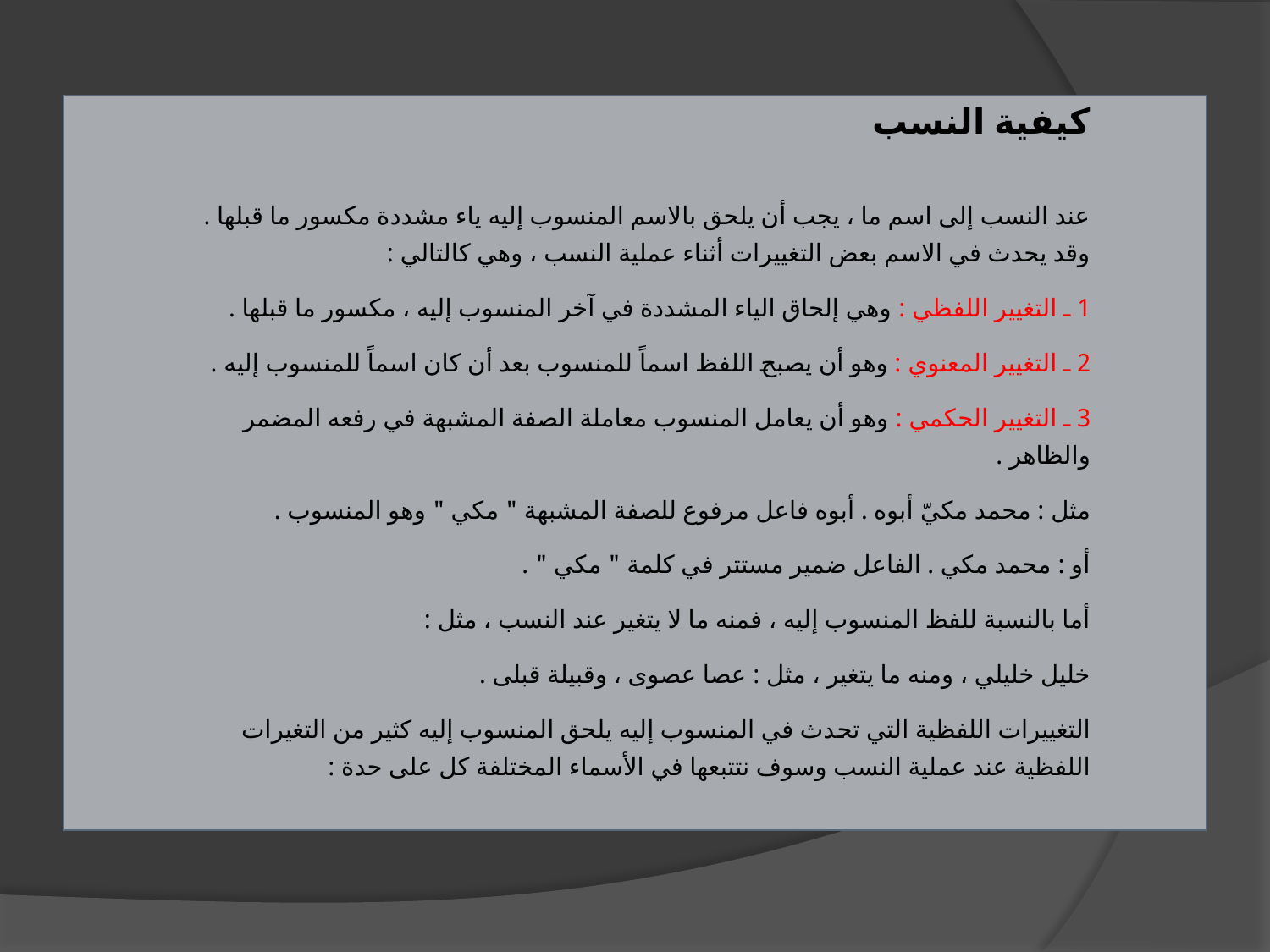

| كيفية النسب عند النسب إلى اسم ما ، يجب أن يلحق بالاسم المنسوب إليه ياء مشددة مكسور ما قبلها . وقد يحدث في الاسم بعض التغييرات أثناء عملية النسب ، وهي كالتالي : 1 ـ التغيير اللفظي : وهي إلحاق الياء المشددة في آخر المنسوب إليه ، مكسور ما قبلها . 2 ـ التغيير المعنوي : وهو أن يصبح اللفظ اسماً للمنسوب بعد أن كان اسماً للمنسوب إليه . 3 ـ التغيير الحكمي : وهو أن يعامل المنسوب معاملة الصفة المشبهة في رفعه المضمر والظاهر . مثل : محمد مكيّ أبوه . أبوه فاعل مرفوع للصفة المشبهة " مكي " وهو المنسوب . أو : محمد مكي . الفاعل ضمير مستتر في كلمة " مكي " . أما بالنسبة للفظ المنسوب إليه ، فمنه ما لا يتغير عند النسب ، مثل : خليل خليلي ، ومنه ما يتغير ، مثل : عصا عصوى ، وقبيلة قبلى . التغييرات اللفظية التي تحدث في المنسوب إليه يلحق المنسوب إليه كثير من التغيرات اللفظية عند عملية النسب وسوف نتتبعها في الأسماء المختلفة كل على حدة : |
| --- |